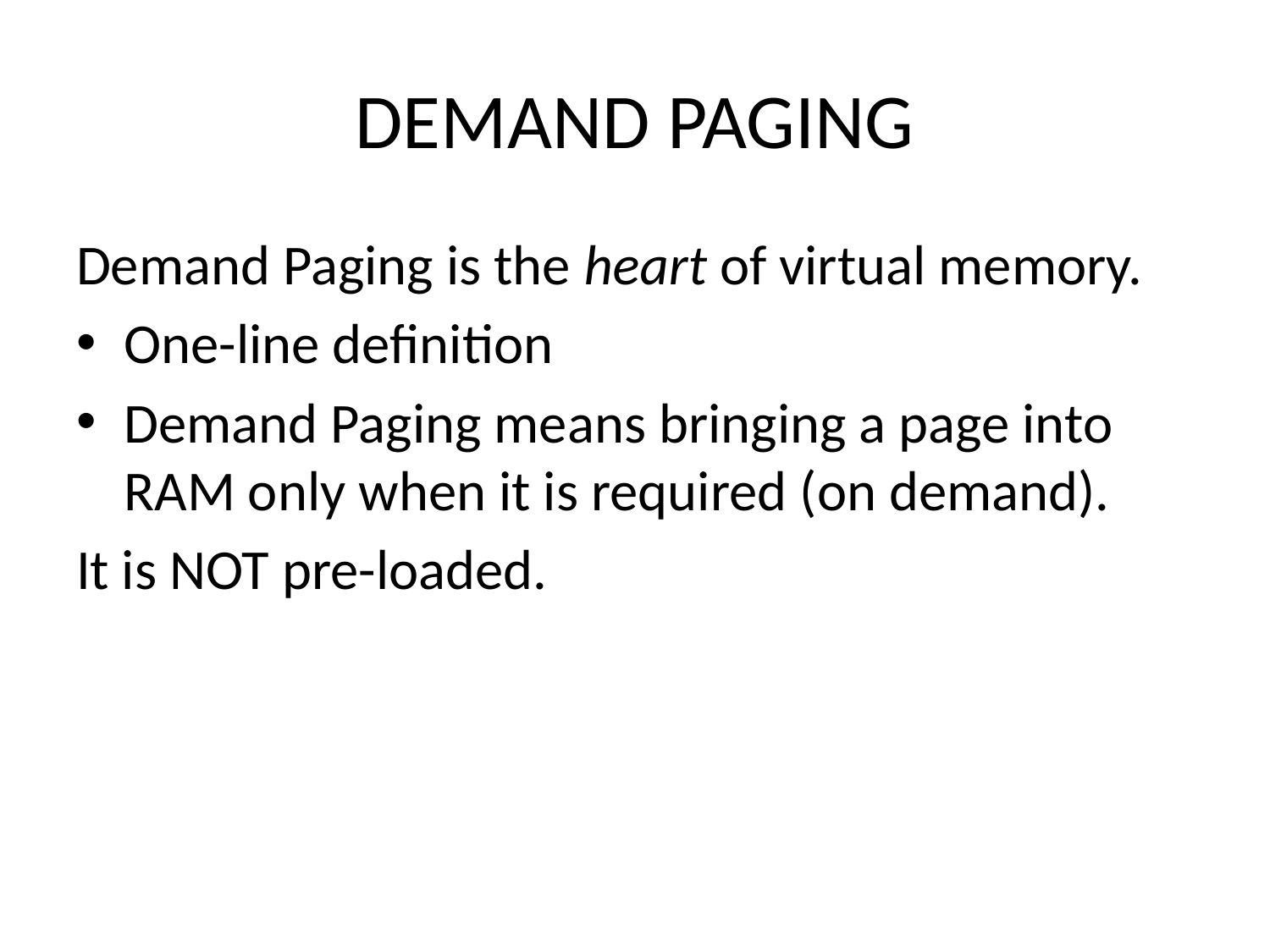

# DEMAND PAGING
Demand Paging is the heart of virtual memory.
One-line definition
Demand Paging means bringing a page into RAM only when it is required (on demand).
It is NOT pre-loaded.